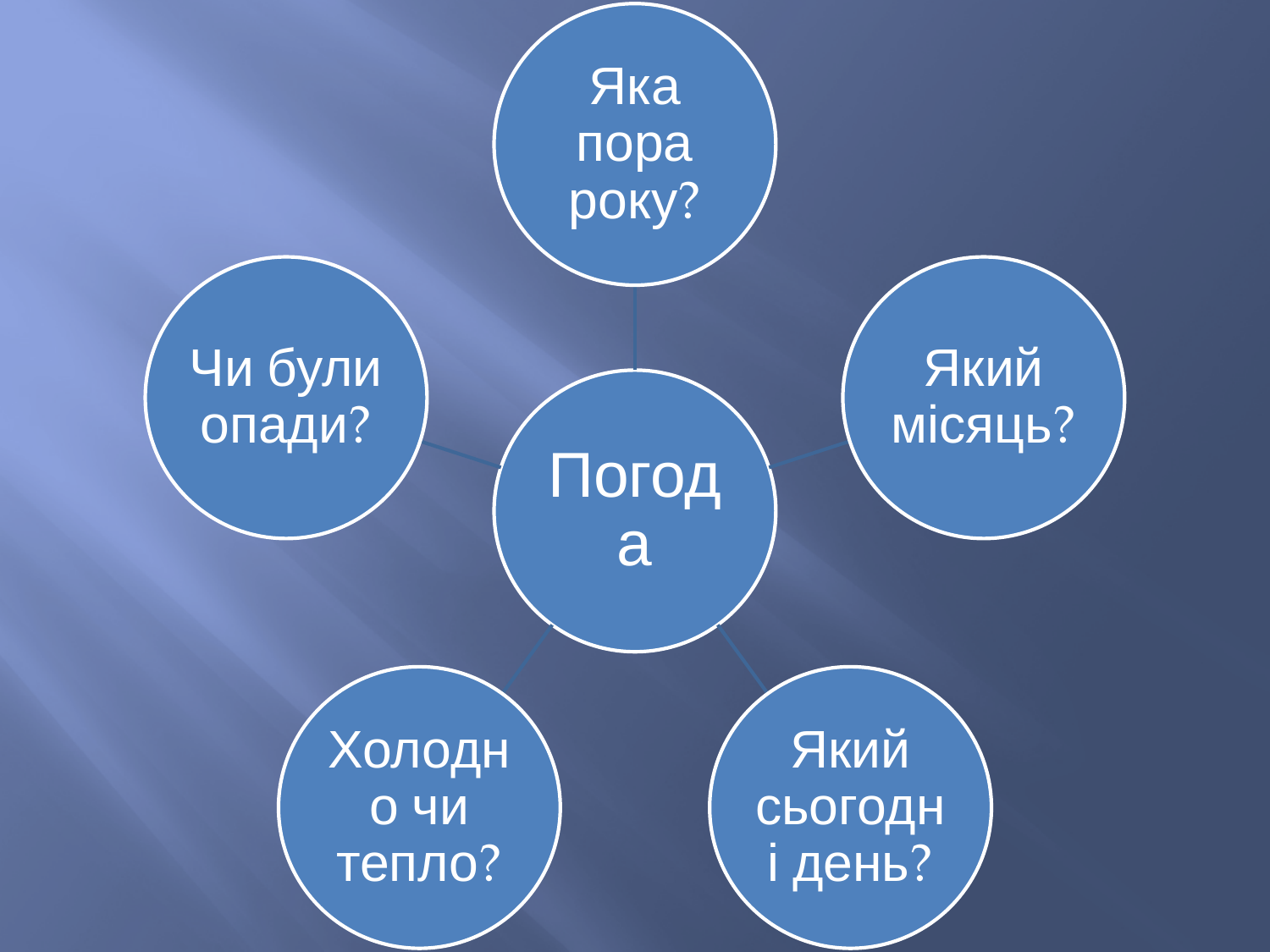

Погода

Яка пора року?

Який місяць?

Який сьогодні день?

Холодно чи тепло?

Чи були опади?